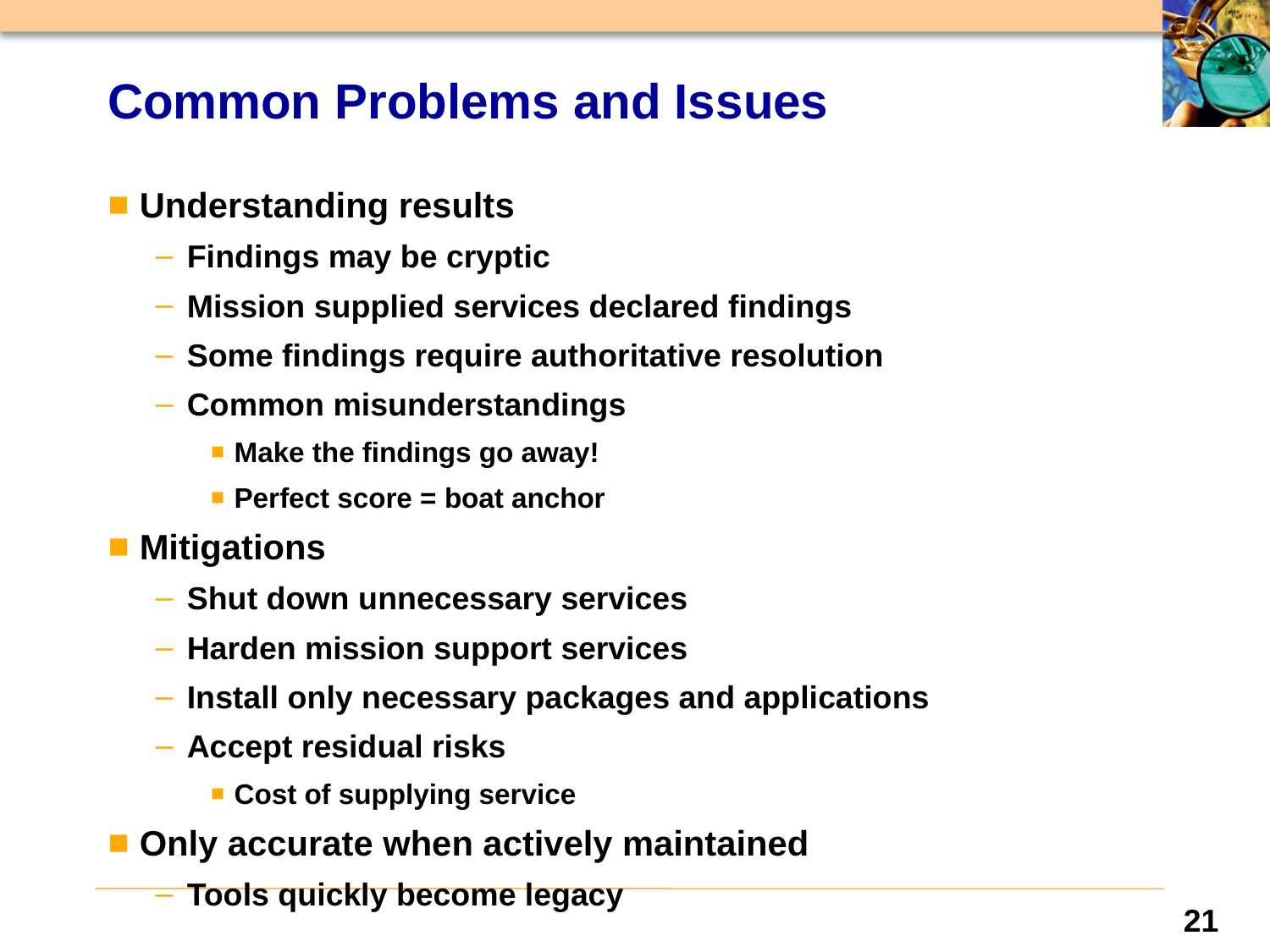

# Common Problems and Issues
Understanding results
Findings may be cryptic
Mission supplied services declared findings
Some findings require authoritative resolution
Common misunderstandings
Make the findings go away!
Perfect score = boat anchor
Mitigations
Shut down unnecessary services
Harden mission support services
Install only necessary packages and applications
Accept residual risks
Cost of supplying service
Only accurate when actively maintained
Tools quickly become legacy